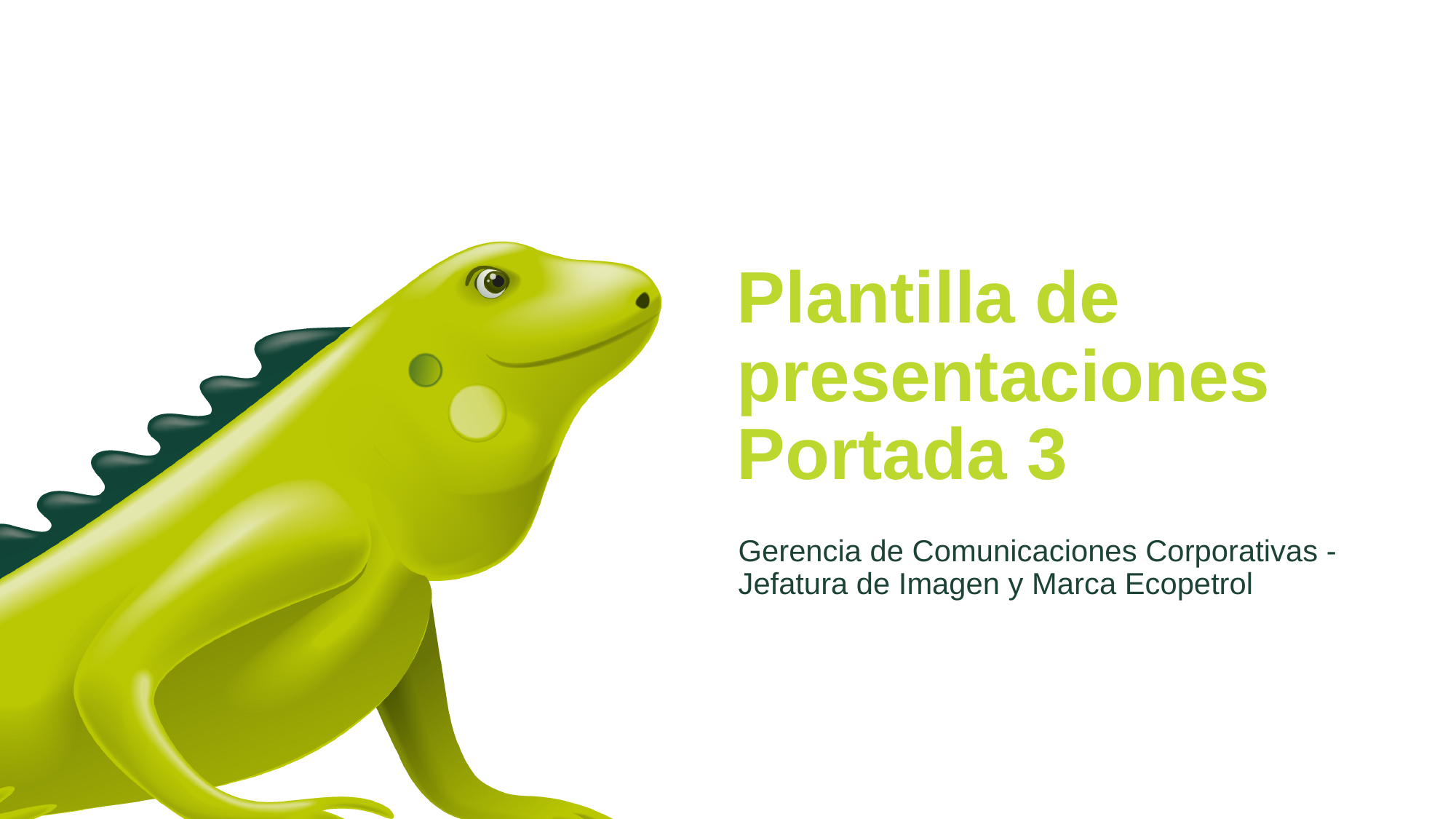

# Plantilla de presentaciones Portada 3
Gerencia de Comunicaciones Corporativas - Jefatura de Imagen y Marca Ecopetrol